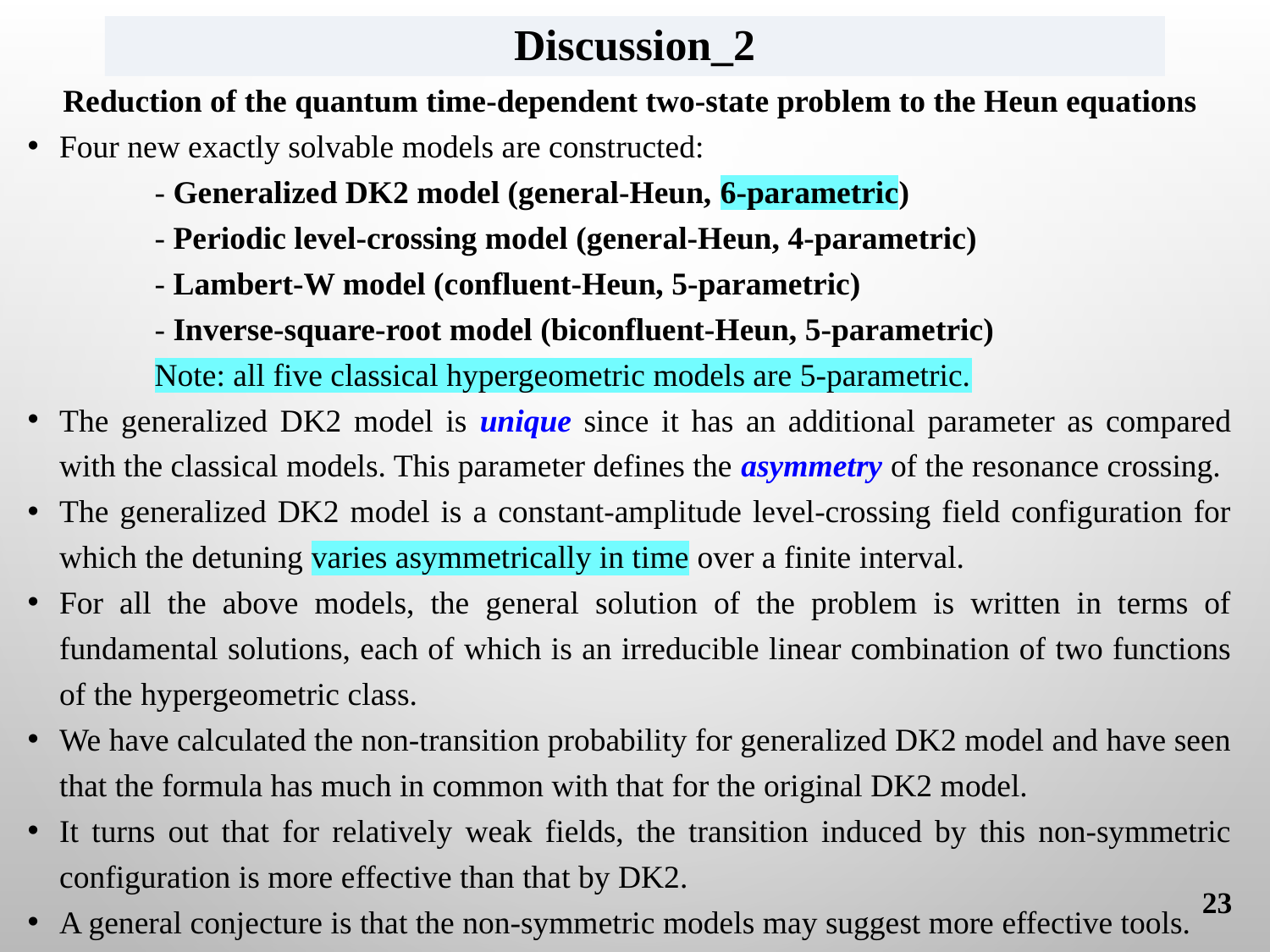

# Discussion_2
Reduction of the quantum time-dependent two-state problem to the Heun equations
Four new exactly solvable models are constructed:
	- Generalized DK2 model (general-Heun, 6-parametric)
	- Periodic level-crossing model (general-Heun, 4-parametric)
	- Lambert-W model (confluent-Heun, 5-parametric)
	- Inverse-square-root model (biconfluent-Heun, 5-parametric)
	Note: all five classical hypergeometric models are 5-parametric.
The generalized DK2 model is unique since it has an additional parameter as compared with the classical models. This parameter defines the asymmetry of the resonance crossing.
The generalized DK2 model is a constant-amplitude level-crossing field configuration for which the detuning varies asymmetrically in time over a finite interval.
For all the above models, the general solution of the problem is written in terms of fundamental solutions, each of which is an irreducible linear combination of two functions of the hypergeometric class.
We have calculated the non-transition probability for generalized DK2 model and have seen that the formula has much in common with that for the original DK2 model.
It turns out that for relatively weak fields, the transition induced by this non-symmetric configuration is more effective than that by DK2.
A general conjecture is that the non-symmetric models may suggest more effective tools.
23